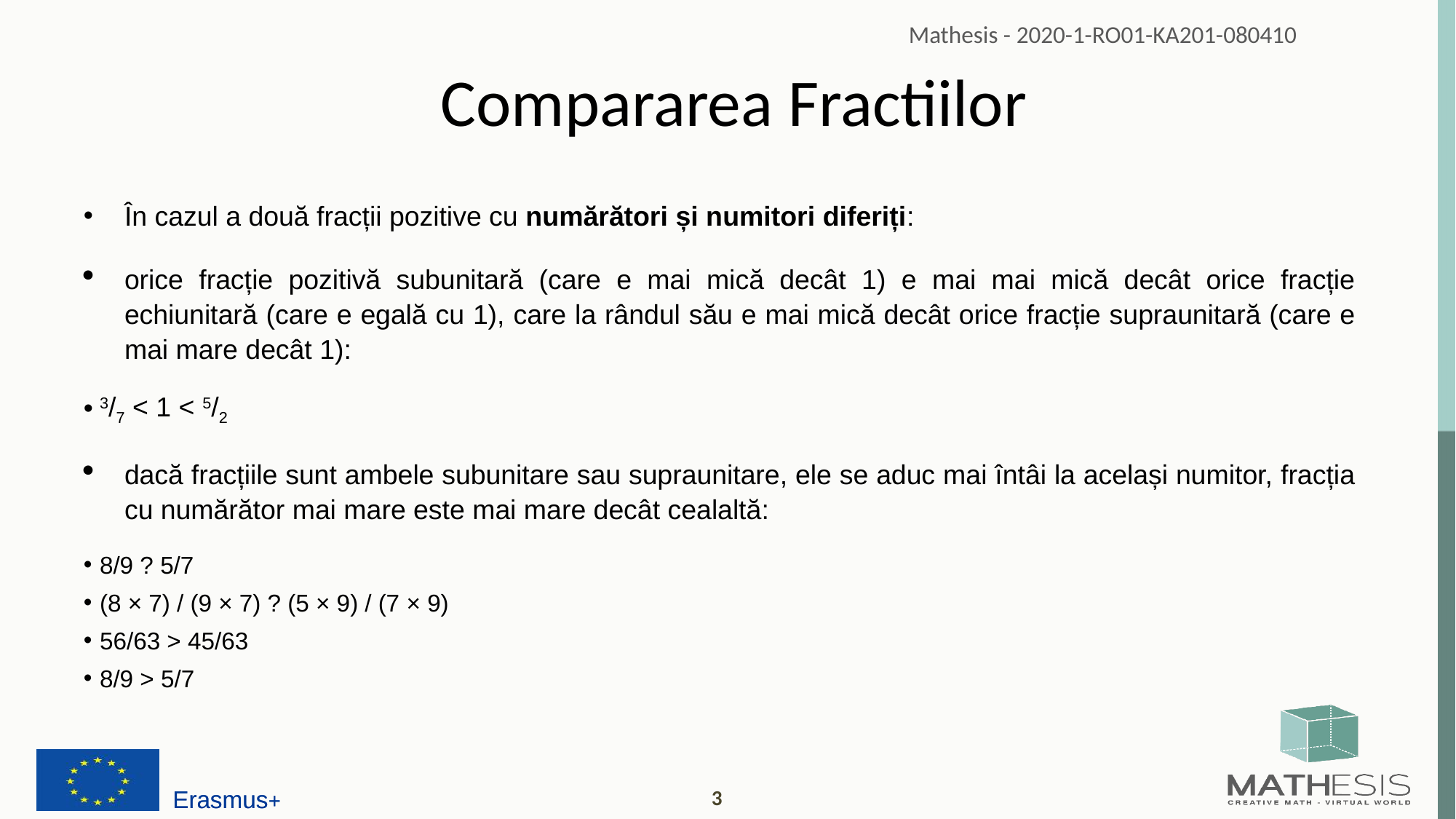

# Compararea Fractiilor
În cazul a două fracții pozitive cu numărători și numitori diferiți:
orice fracție pozitivă subunitară (care e mai mică decât 1) e mai mai mică decât orice fracție echiunitară (care e egală cu 1), care la rândul său e mai mică decât orice fracție supraunitară (care e mai mare decât 1):
3/7 < 1 < 5/2
dacă fracțiile sunt ambele subunitare sau supraunitare, ele se aduc mai întâi la același numitor, fracția cu numărător mai mare este mai mare decât cealaltă:
8/9 ? 5/7
(8 × 7) / (9 × 7) ? (5 × 9) / (7 × 9)
56/63 > 45/63
8/9 > 5/7